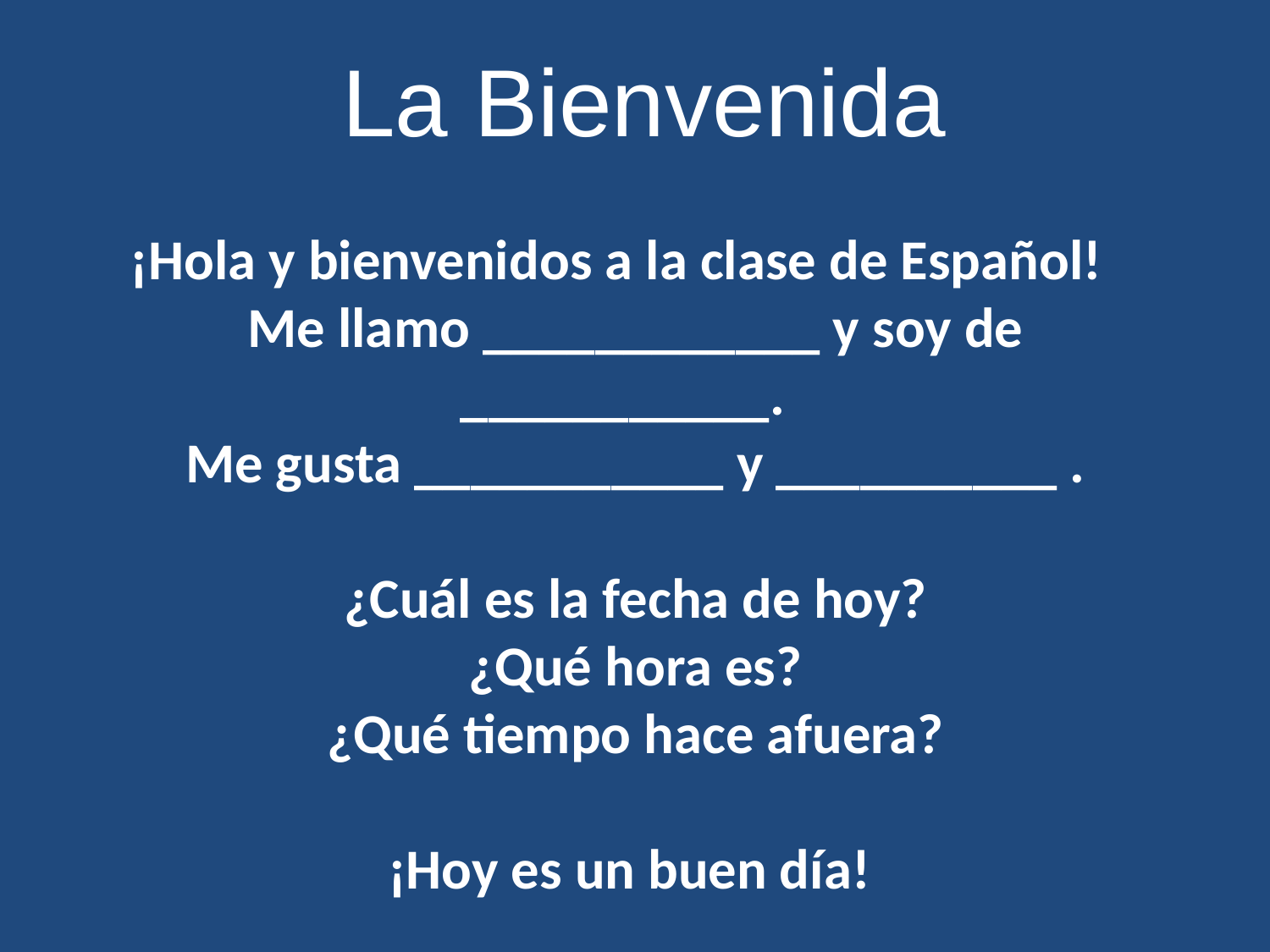

La Bienvenida
¡Hola y bienvenidos a la clase de Español!
Me llamo ____________ y soy de ___________.
Me gusta ___________ y __________ .

¿Cuál es la fecha de hoy?
¿Qué hora es?
¿Qué tiempo hace afuera?

¡Hoy es un buen día!